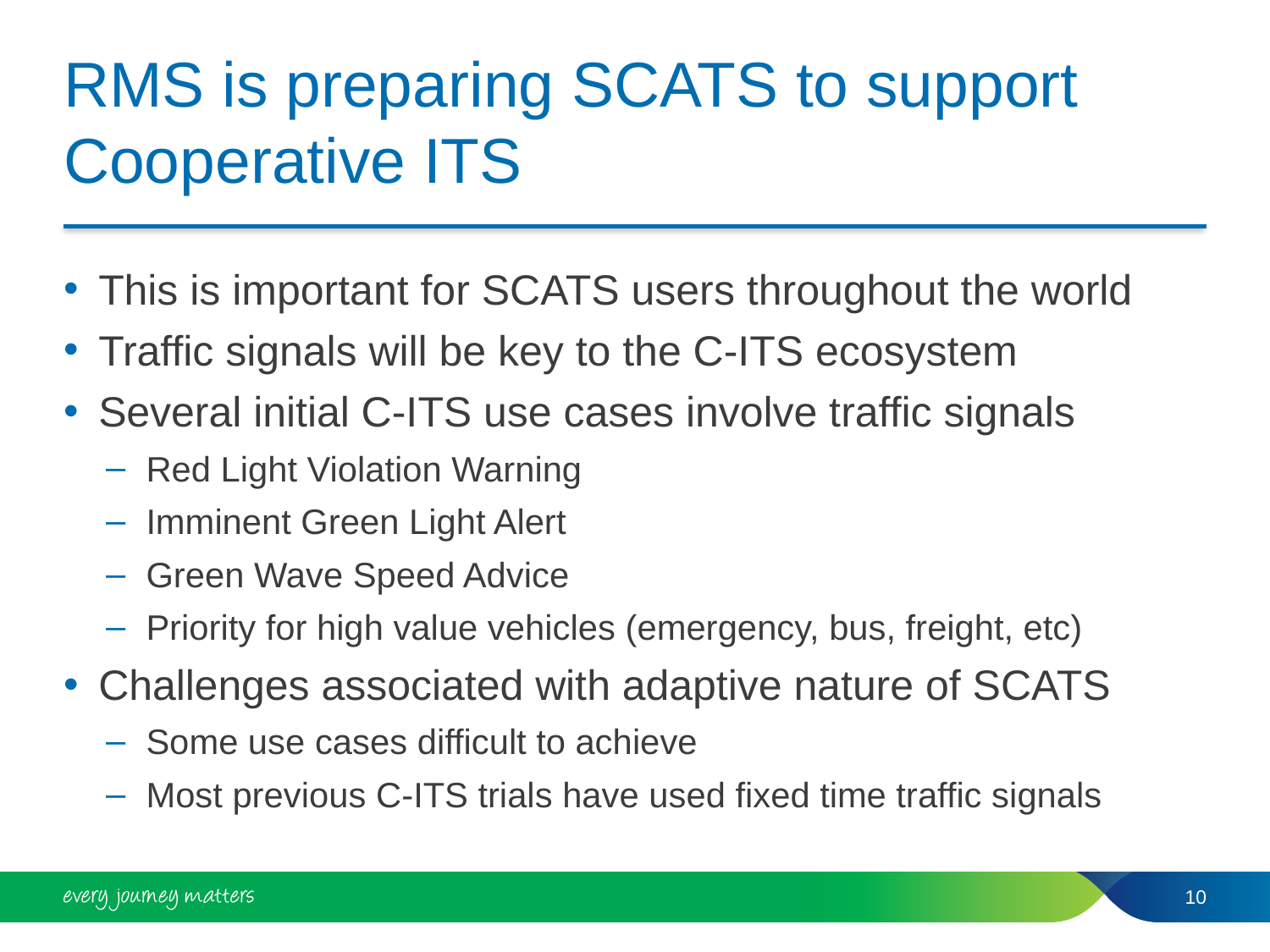

# RMS is preparing SCATS to support Cooperative ITS
This is important for SCATS users throughout the world
Traffic signals will be key to the C-ITS ecosystem
Several initial C-ITS use cases involve traffic signals
Red Light Violation Warning
Imminent Green Light Alert
Green Wave Speed Advice
Priority for high value vehicles (emergency, bus, freight, etc)
Challenges associated with adaptive nature of SCATS
Some use cases difficult to achieve
Most previous C-ITS trials have used fixed time traffic signals

10